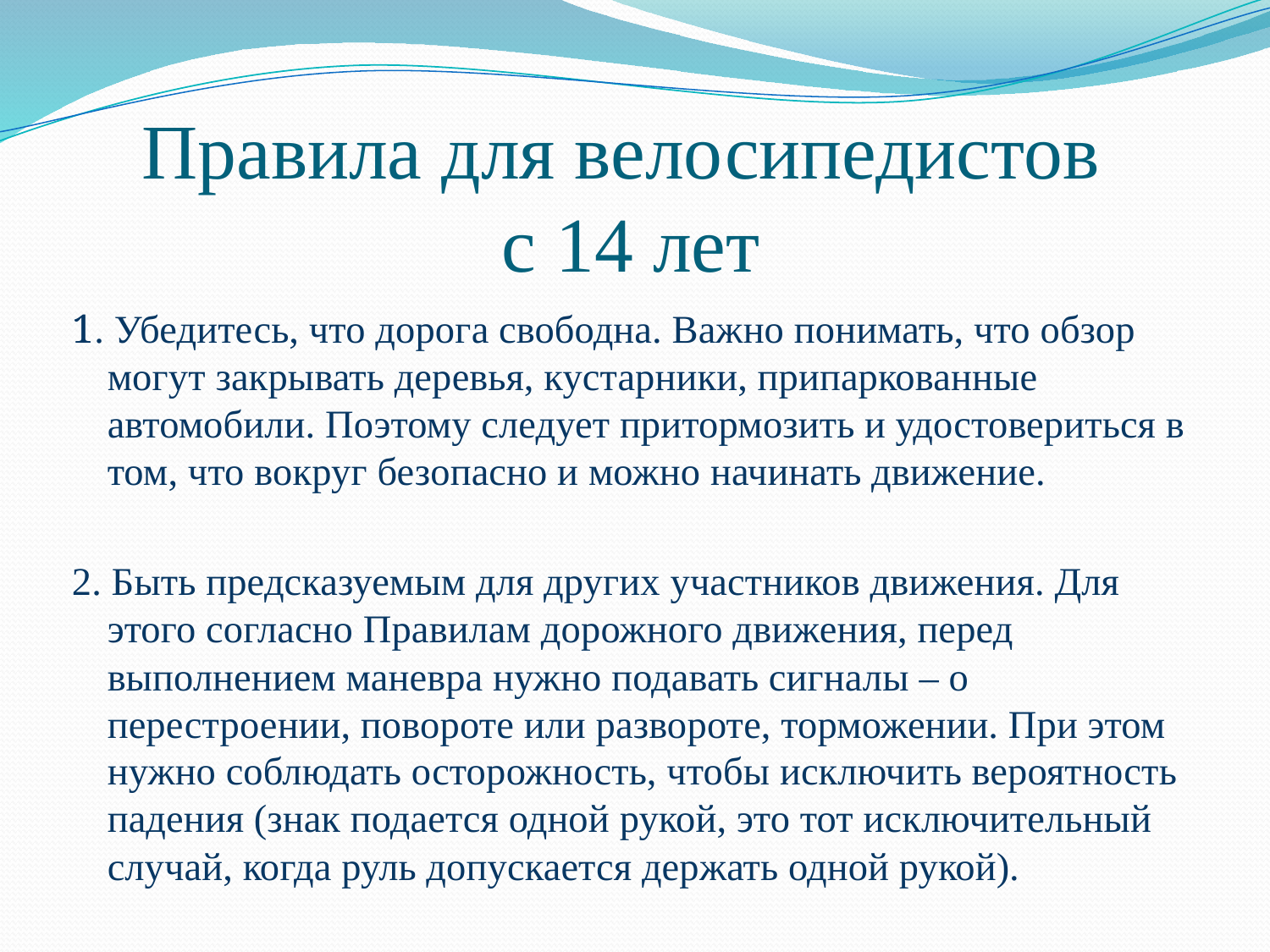

# Правила для велосипедистов с 14 лет
1. Убедитесь, что дорога свободна. Важно понимать, что обзор могут закрывать деревья, кустарники, припаркованные автомобили. Поэтому следует притормозить и удостовериться в том, что вокруг безопасно и можно начинать движение.

2. Быть предсказуемым для других участников движения. Для этого согласно Правилам дорожного движения, перед выполнением маневра нужно подавать сигналы – о перестроении, повороте или развороте, торможении. При этом нужно соблюдать осторожность, чтобы исключить вероятность падения (знак подается одной рукой, это тот исключительный случай, когда руль допускается держать одной рукой).